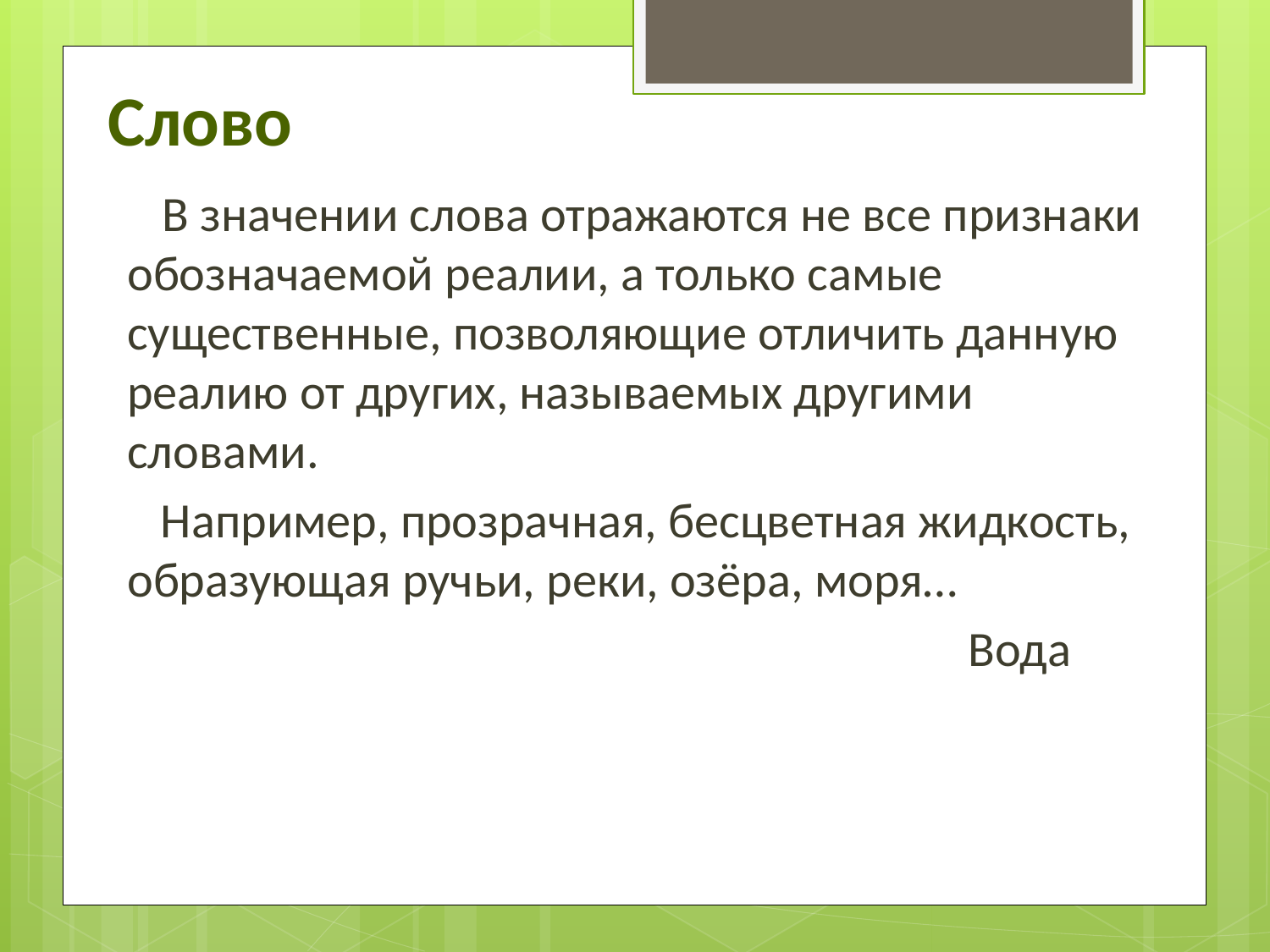

# Слово
   В значении слова отражаются не все признаки обозначаемой реалии, а только самые существенные, позволяющие отличить данную реалию от других, называемых другими словами.
   Например, прозрачная, бесцветная жидкость, образующая ручьи, реки, озёра, моря…
                                                                           Вода